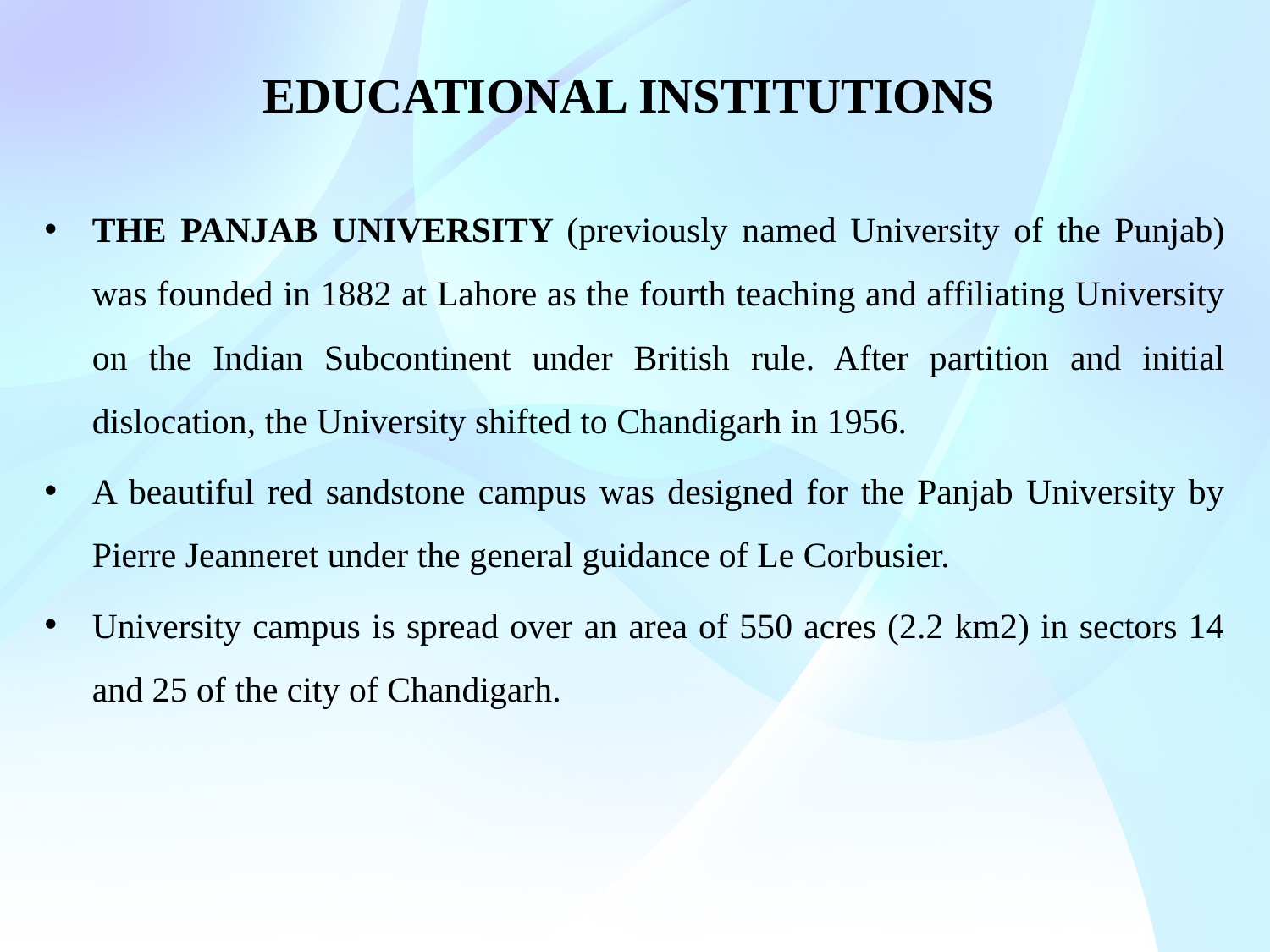

# EDUCATIONAL INSTITUTIONS
THE PANJAB UNIVERSITY (previously named University of the Punjab) was founded in 1882 at Lahore as the fourth teaching and affiliating University on the Indian Subcontinent under British rule. After partition and initial dislocation, the University shifted to Chandigarh in 1956.
A beautiful red sandstone campus was designed for the Panjab University by Pierre Jeanneret under the general guidance of Le Corbusier.
University campus is spread over an area of 550 acres (2.2 km2) in sectors 14 and 25 of the city of Chandigarh.